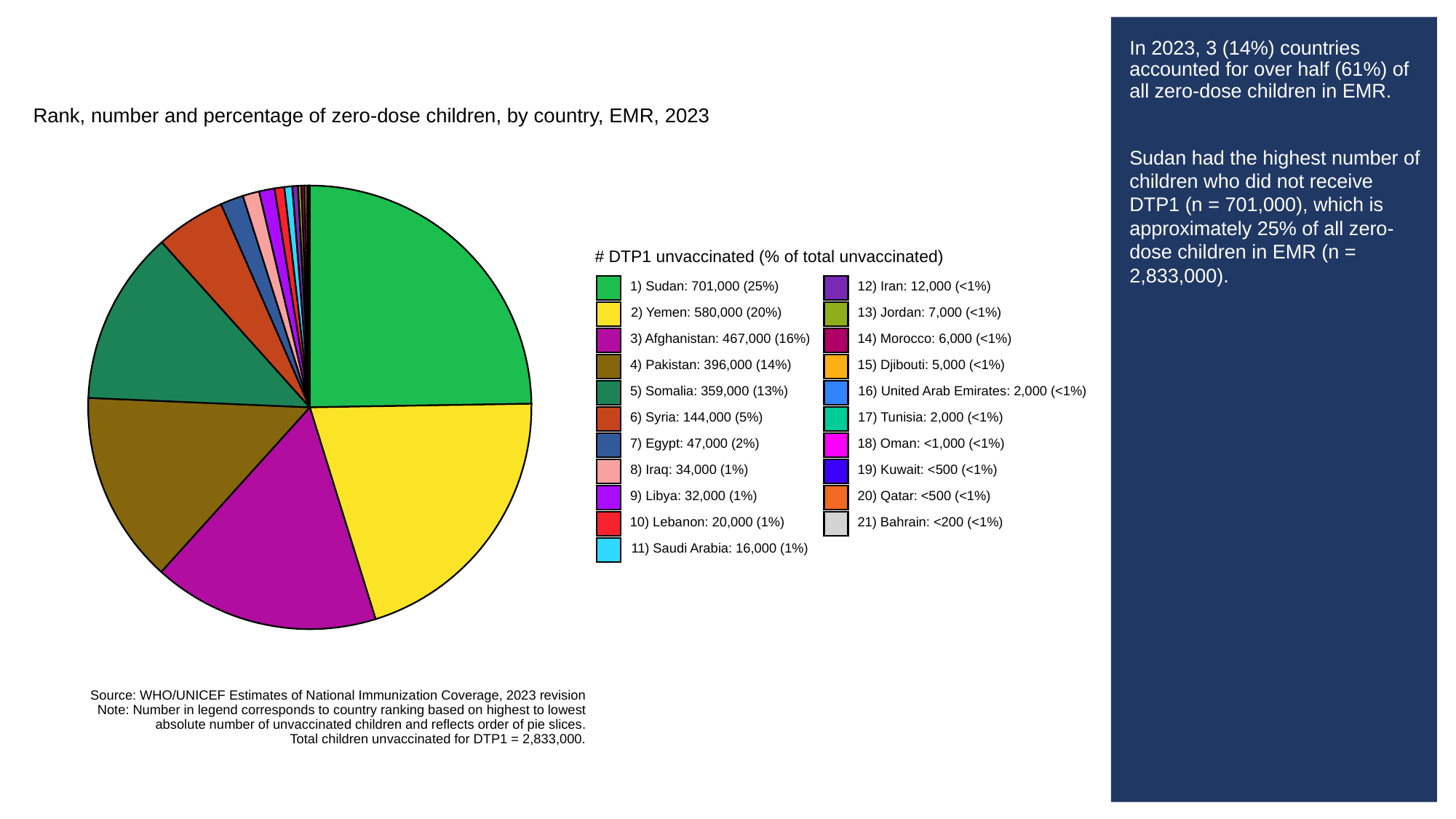

# In 2023, 3 (14%) countries accounted for over half (61%) of all zero-dose children in EMR.

Sudan had the highest number of children who did not receive DTP1 (n = 701,000), which is approximately 25% of all zero-dose children in EMR (n = 2,833,000).

Rank, number and percentage of zero-dose children, by country, EMR, 2023

# DTP1 unvaccinated (% of total unvaccinated)

1) Sudan: 701,000 (25%)
12) Iran: 12,000 (<1%)

2) Yemen: 580,000 (20%)
13) Jordan: 7,000 (<1%)

3) Afghanistan: 467,000 (16%)
14) Morocco: 6,000 (<1%)

4) Pakistan: 396,000 (14%)
15) Djibouti: 5,000 (<1%)

5) Somalia: 359,000 (13%)
16) United Arab Emirates: 2,000 (<1%)

6) Syria: 144,000 (5%)
17) Tunisia: 2,000 (<1%)

18) Oman: <1,000 (<1%)
7) Egypt: 47,000 (2%)

8) Iraq: 34,000 (1%)
19) Kuwait: <500 (<1%)

20) Qatar: <500 (<1%)
9) Libya: 32,000 (1%)

10) Lebanon: 20,000 (1%)
21) Bahrain: <200 (<1%)

11) Saudi Arabia: 16,000 (1%)
Source: WHO/UNICEF Estimates of National Immunization Coverage, 2023 revision
Note: Number in legend corresponds to country ranking based on highest to lowest
absolute number of unvaccinated children and reflects order of pie slices.
Total children unvaccinated for DTP1 = 2,833,000.